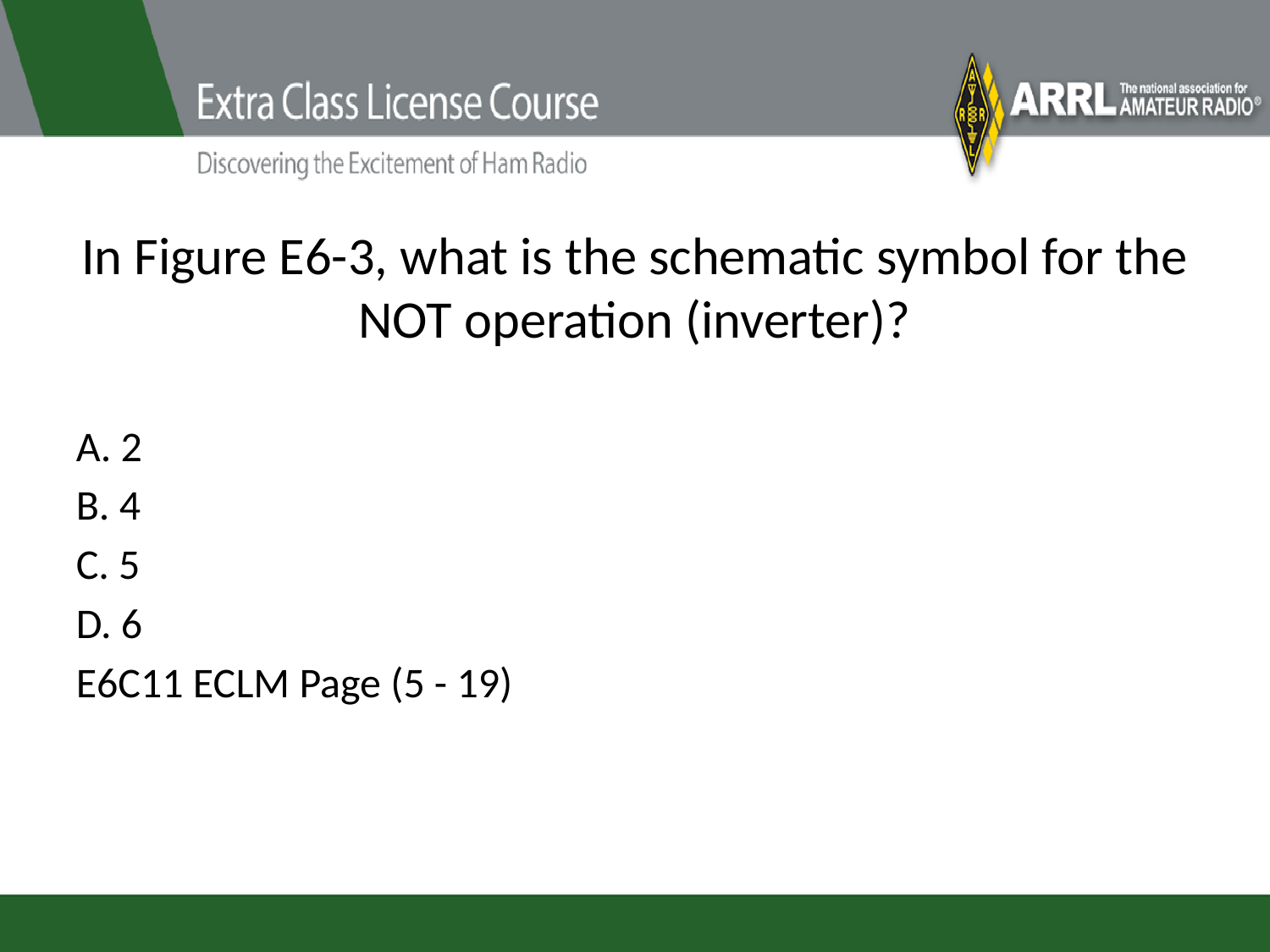

# In Figure E6-3, what is the schematic symbol for the NOT operation (inverter)?
A. 2
B. 4
C. 5
D. 6
E6C11 ECLM Page (5 - 19)